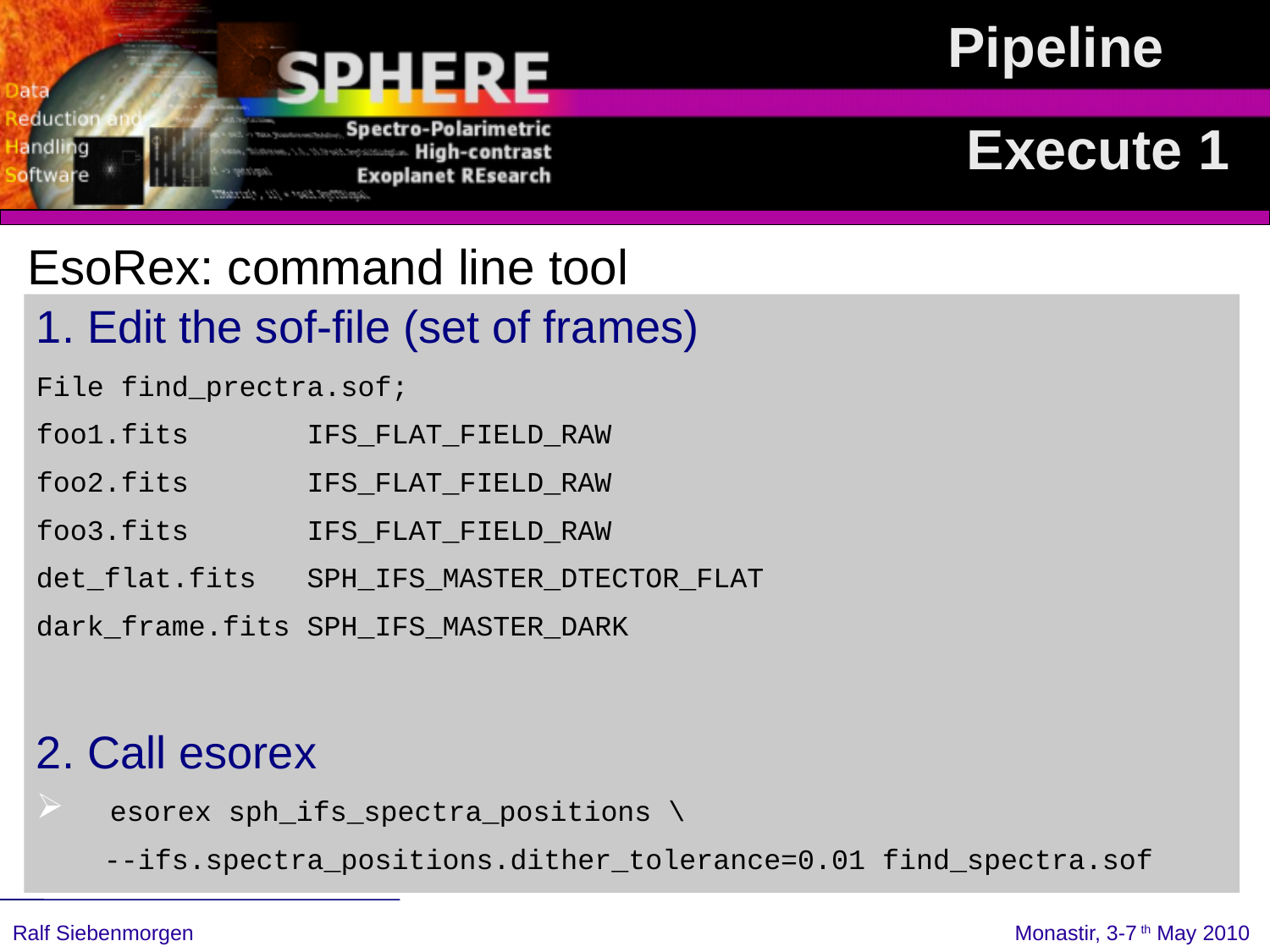

Pipeline
# Execute 1
EsoRex: command line tool
1. Edit the sof-file (set of frames)‏
File find_prectra.sof;
foo1.fits       IFS_FLAT_FIELD_RAW
foo2.fits       IFS_FLAT_FIELD_RAW
foo3.fits       IFS_FLAT_FIELD_RAW
det_flat.fits   SPH_IFS_MASTER_DTECTOR_FLAT
dark_frame.fits SPH_IFS_MASTER_DARK

2. Call esorex
esorex sph_ifs_spectra_positions \
    --ifs.spectra_positions.dither_tolerance=0.01 find_spectra.sof